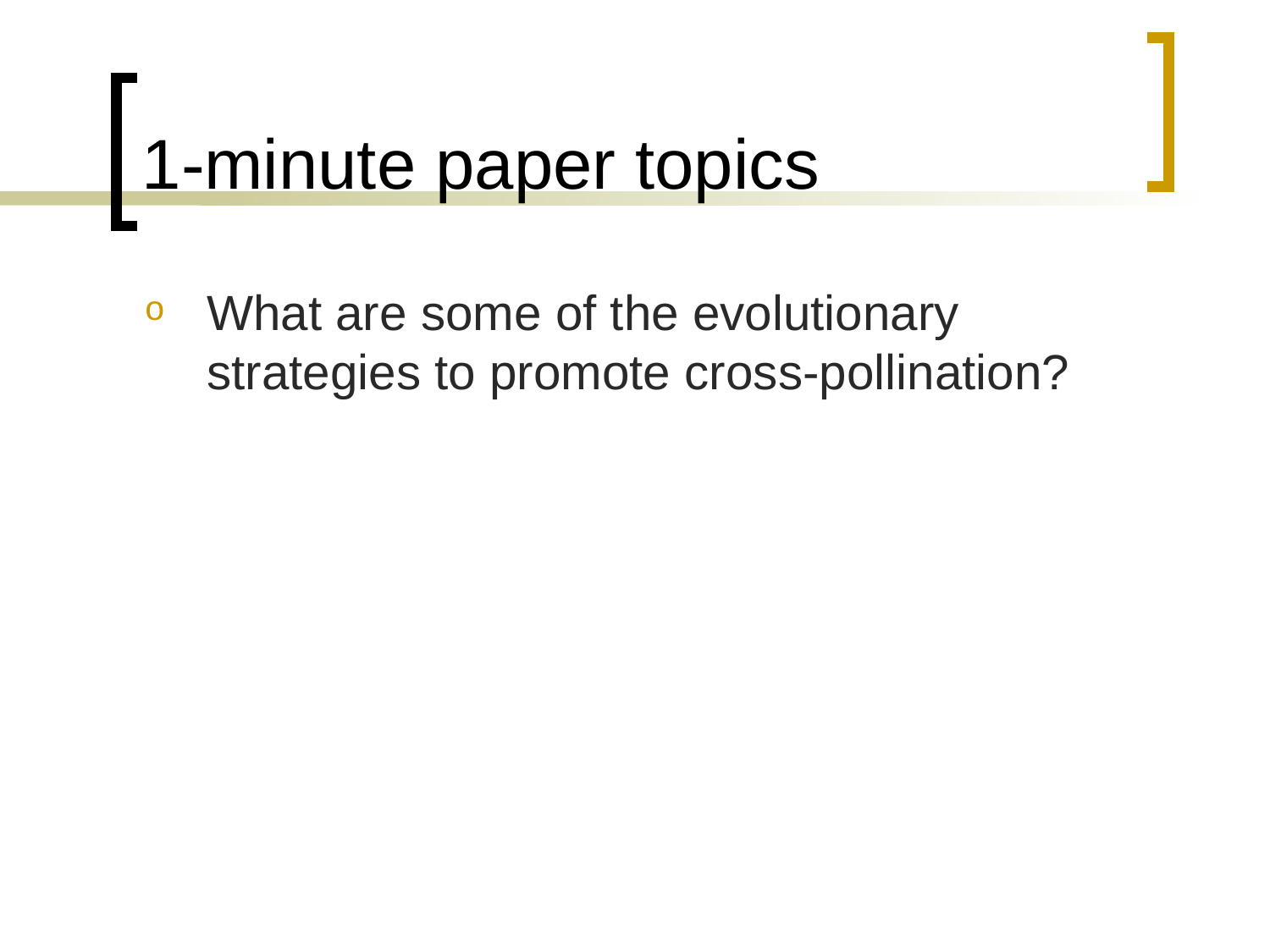

# 1-minute paper topics
What are some of the evolutionary strategies to promote cross-pollination?